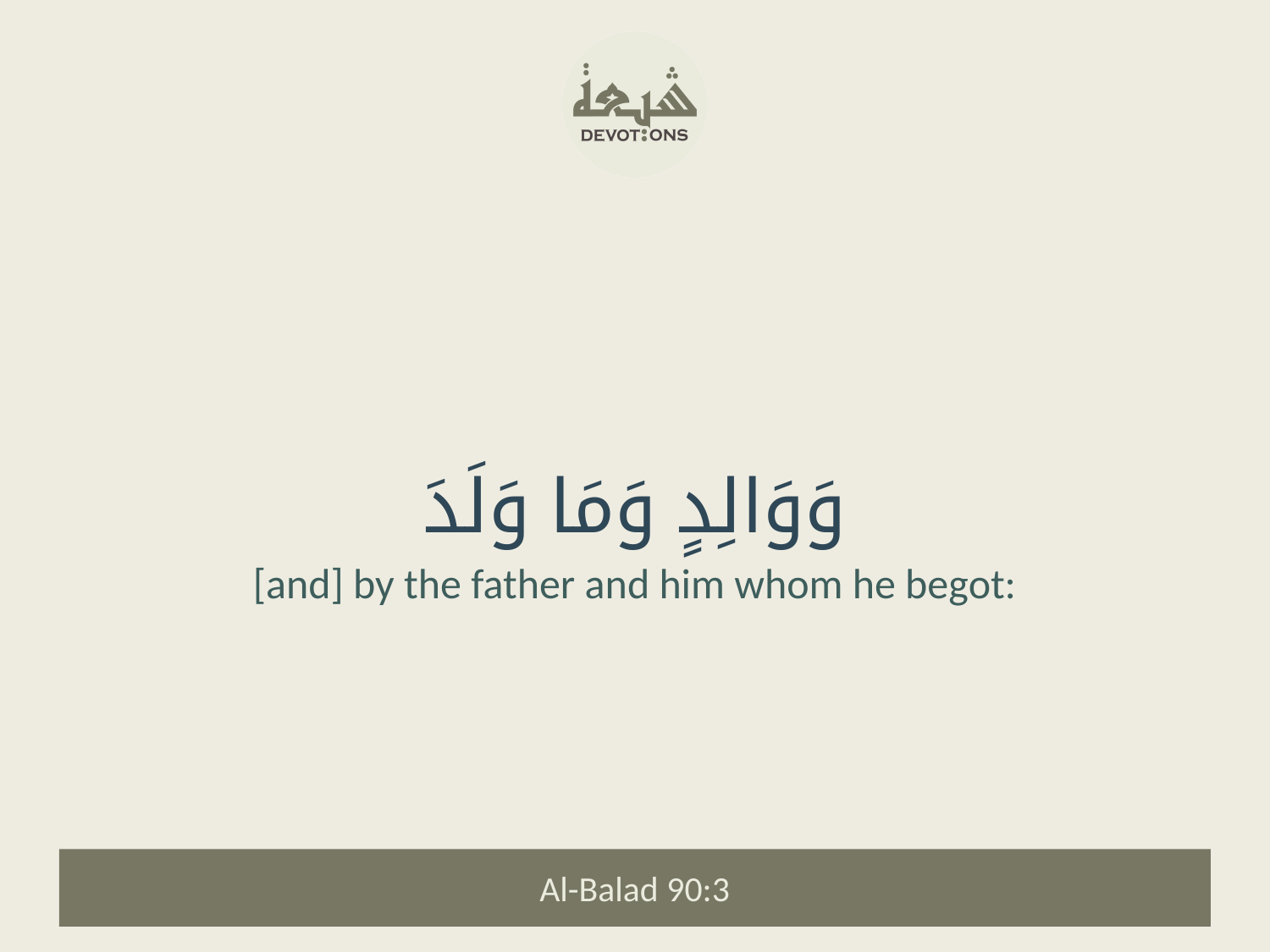

وَوَالِدٍ وَمَا وَلَدَ
[and] by the father and him whom he begot:
Al-Balad 90:3